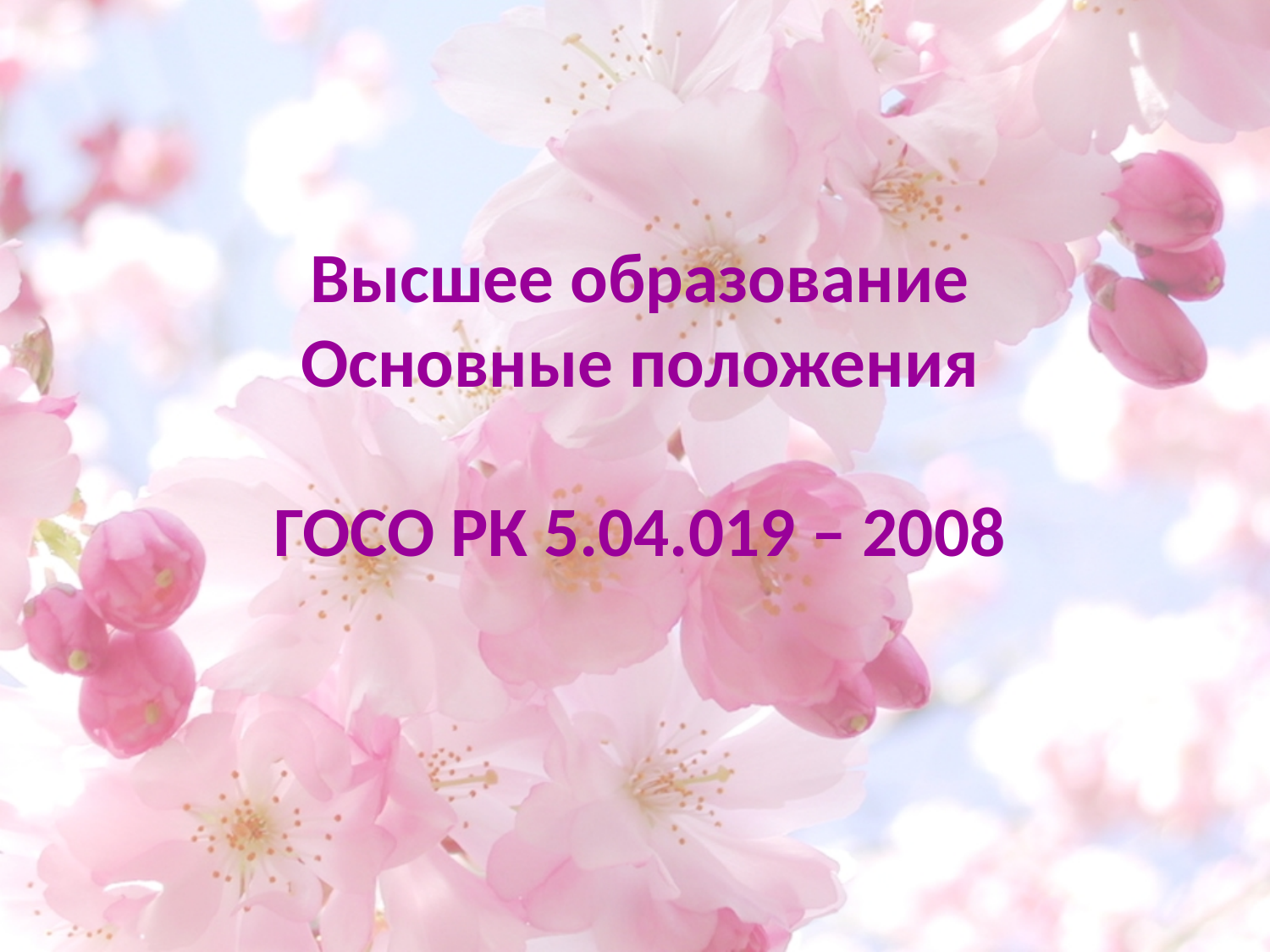

Высшее образование
Основные положения

ГОСО РК 5.04.019 – 2008